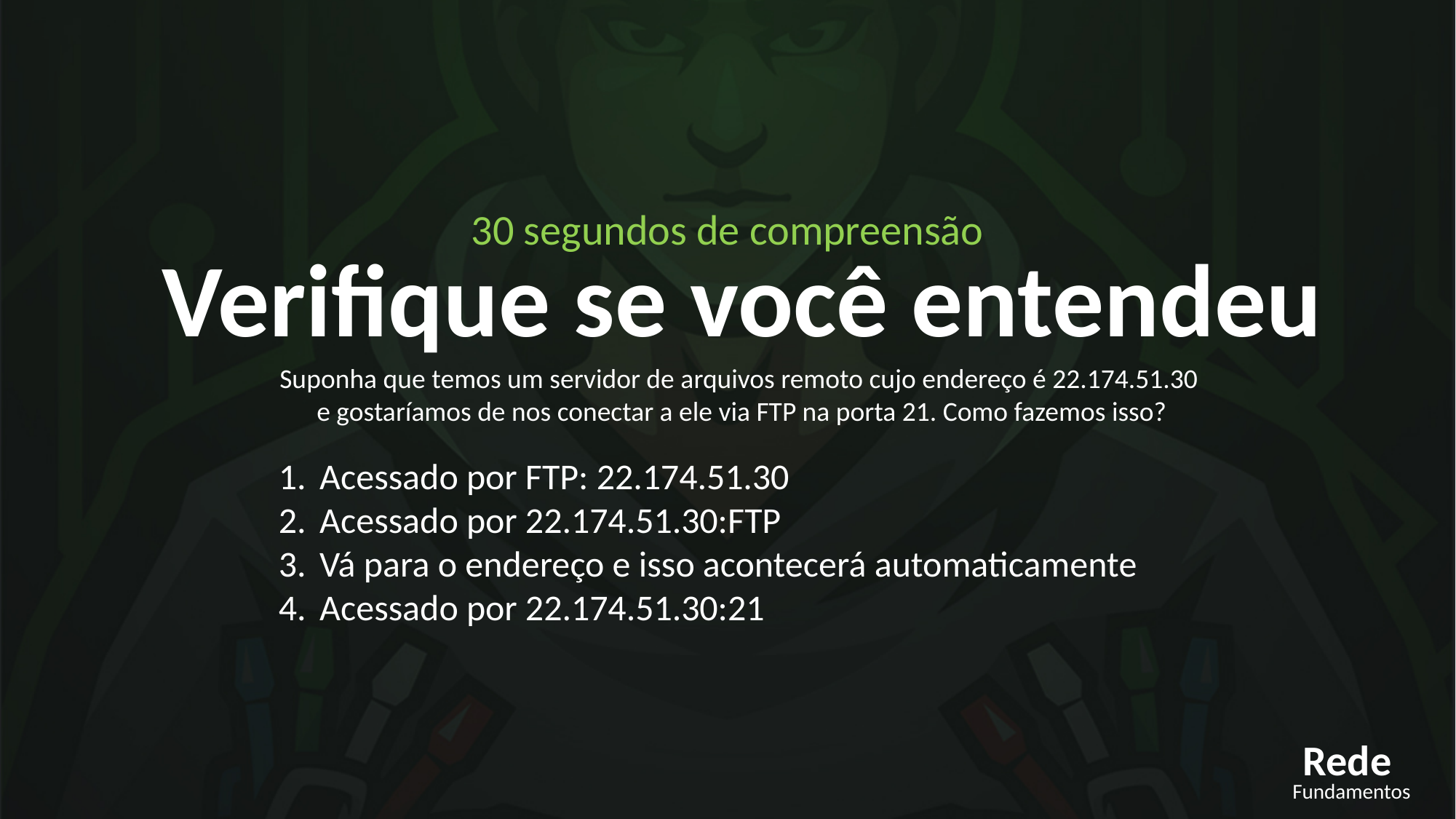

30 segundos de compreensão
Verifique se você entendeu
Suponha que temos um servidor de arquivos remoto cujo endereço é 22.174.51.30
e gostaríamos de nos conectar a ele via FTP na porta 21. Como fazemos isso?
Acessado por FTP: 22.174.51.30
Acessado por 22.174.51.30:FTP
Vá para o endereço e isso acontecerá automaticamente
Acessado por 22.174.51.30:21
Rede
Fundamentos